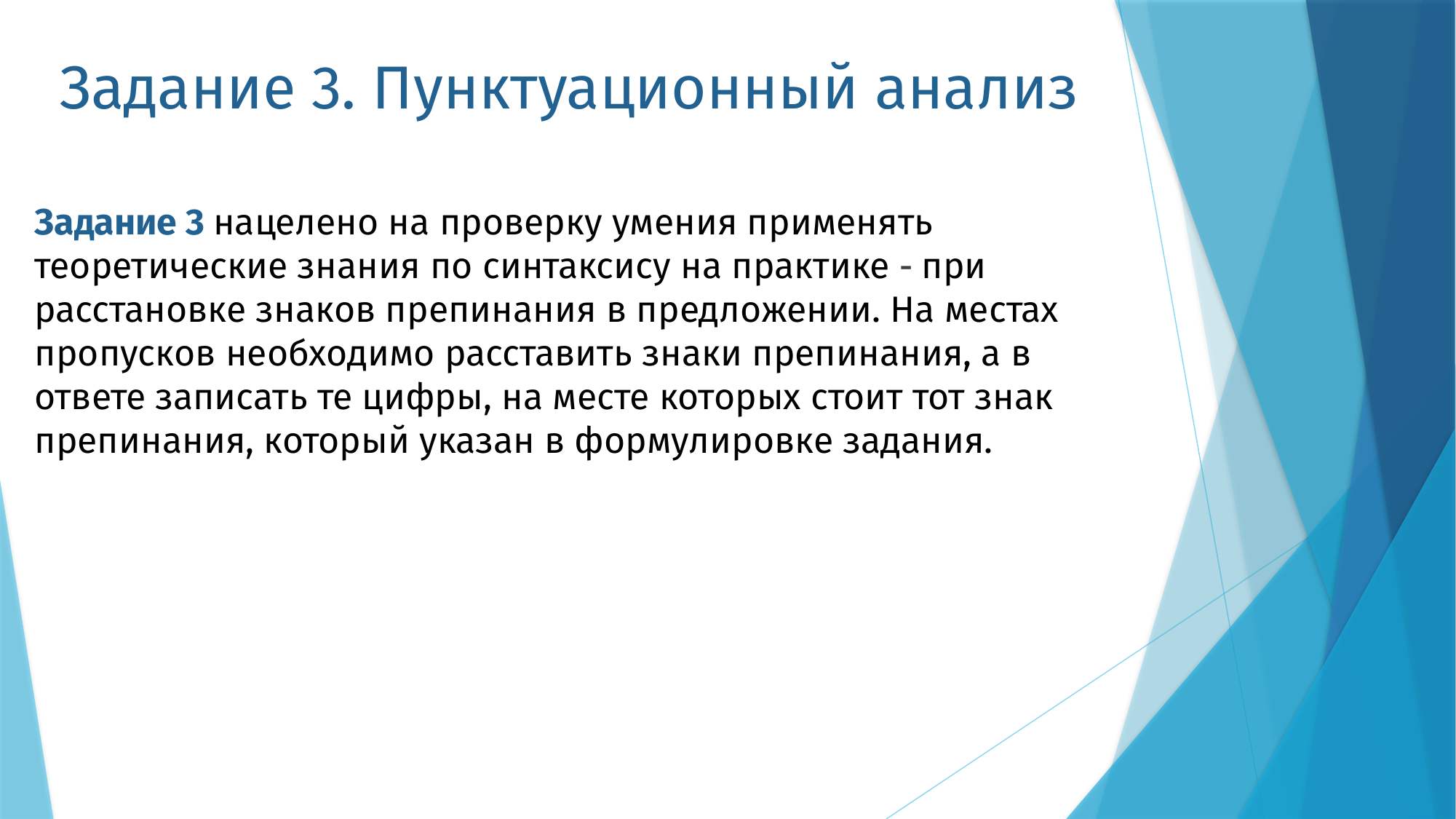

# Задание 3. Пунктуационный анализ
Задание 3 нацелено на проверку умения применять теоретические знания по синтаксису на практике − при расстановке знаков препинания в предложении. На местах пропусков необходимо расставить знаки препинания, а в ответе записать те цифры, на месте которых стоит тот знак препинания, который указан в формулировке задания.